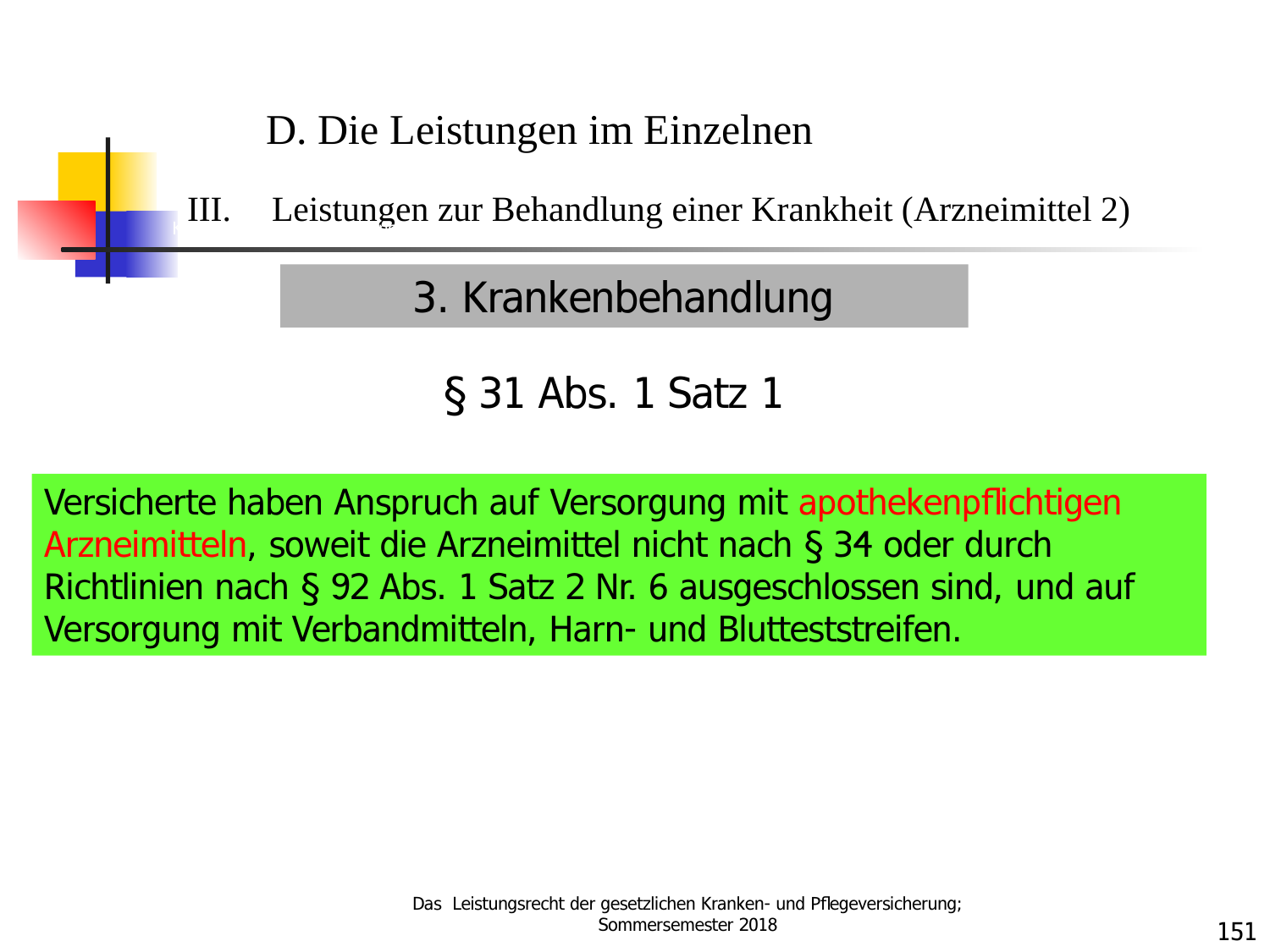

Krankenbehandlung 2 (Arzneimittel)
D. Die Leistungen im Einzelnen

Leistungen zur Behandlung einer Krankheit (Arzneimittel 2)
3. Krankenbehandlung
§ 31 Abs. 1 Satz 1
Krankheit
Versicherte haben Anspruch auf Versorgung mit apothekenpflichtigen Arzneimitteln, soweit die Arzneimittel nicht nach § 34 oder durch Richtlinien nach § 92 Abs. 1 Satz 2 Nr. 6 ausgeschlossen sind, und auf Versorgung mit Verbandmitteln, Harn- und Blutteststreifen.
Das  Leistungsrecht der gesetzlichen Kranken- und Pflegeversicherung; Sommersemester 2018
151